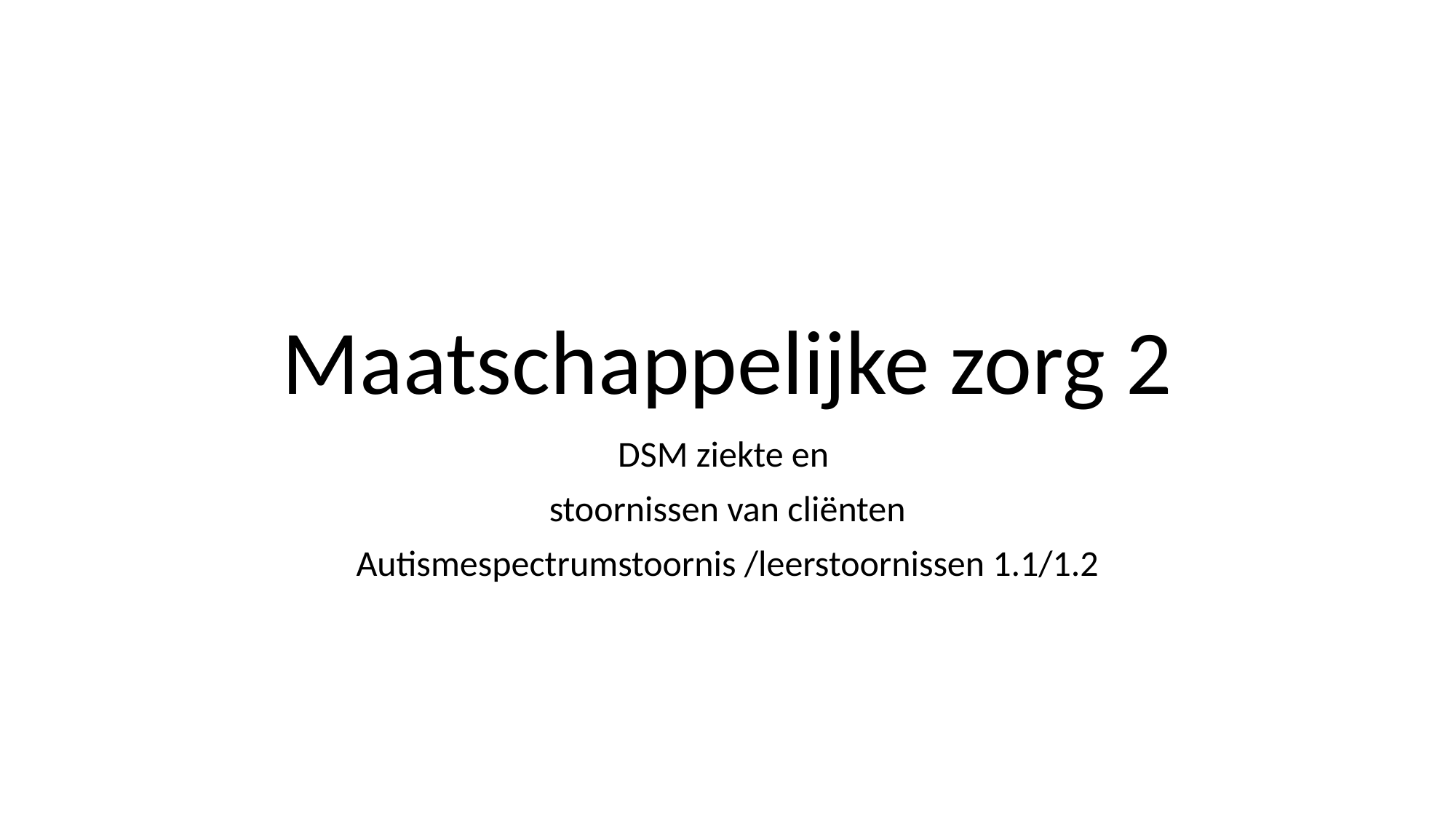

# Maatschappelijke zorg 2
DSM ziekte en
stoornissen van cliënten
Autismespectrumstoornis /leerstoornissen 1.1/1.2